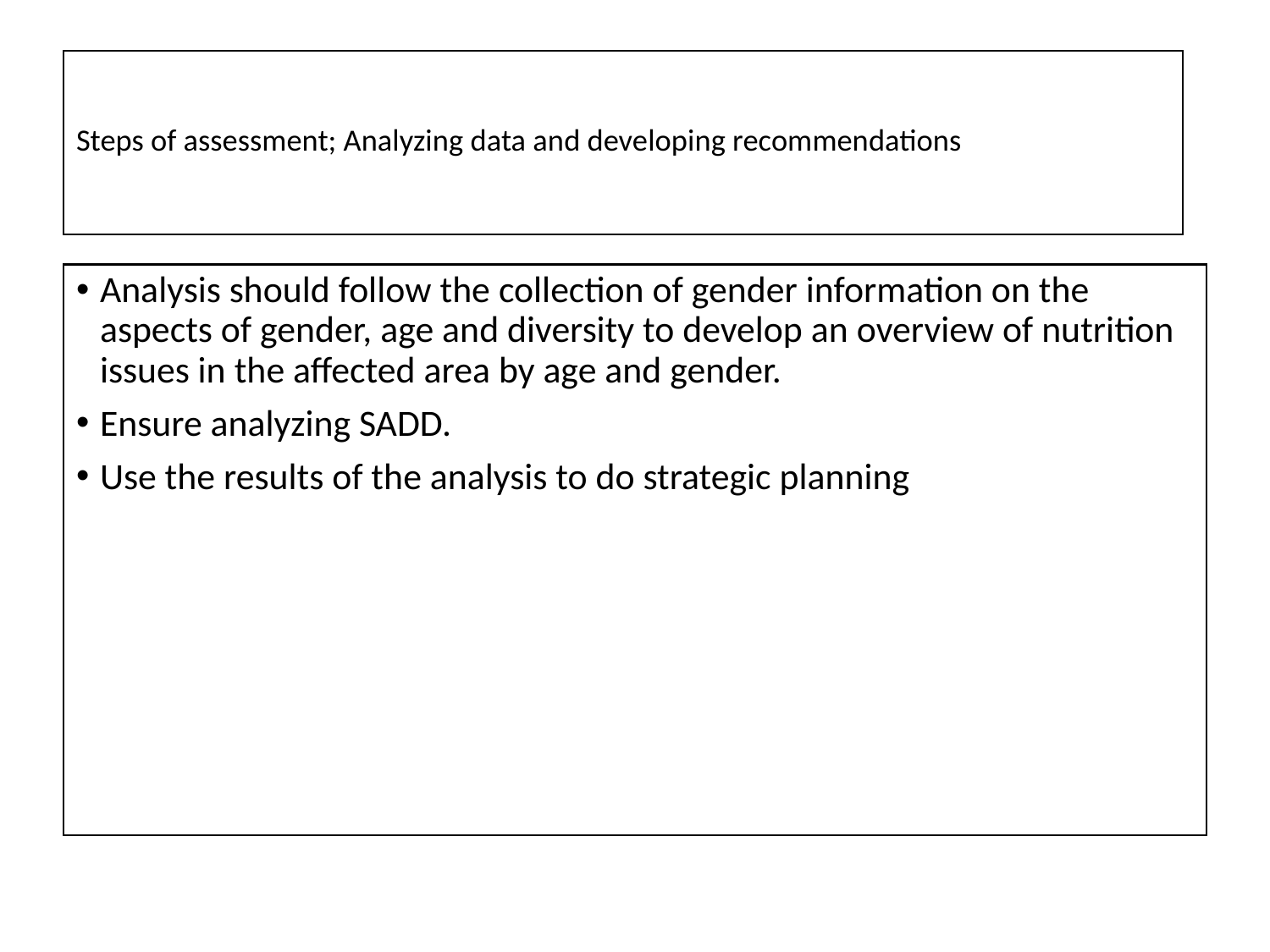

# Steps of assessment; Analyzing data and developing recommendations
Analysis should follow the collection of gender information on the aspects of gender, age and diversity to develop an overview of nutrition issues in the affected area by age and gender.
Ensure analyzing SADD.
Use the results of the analysis to do strategic planning